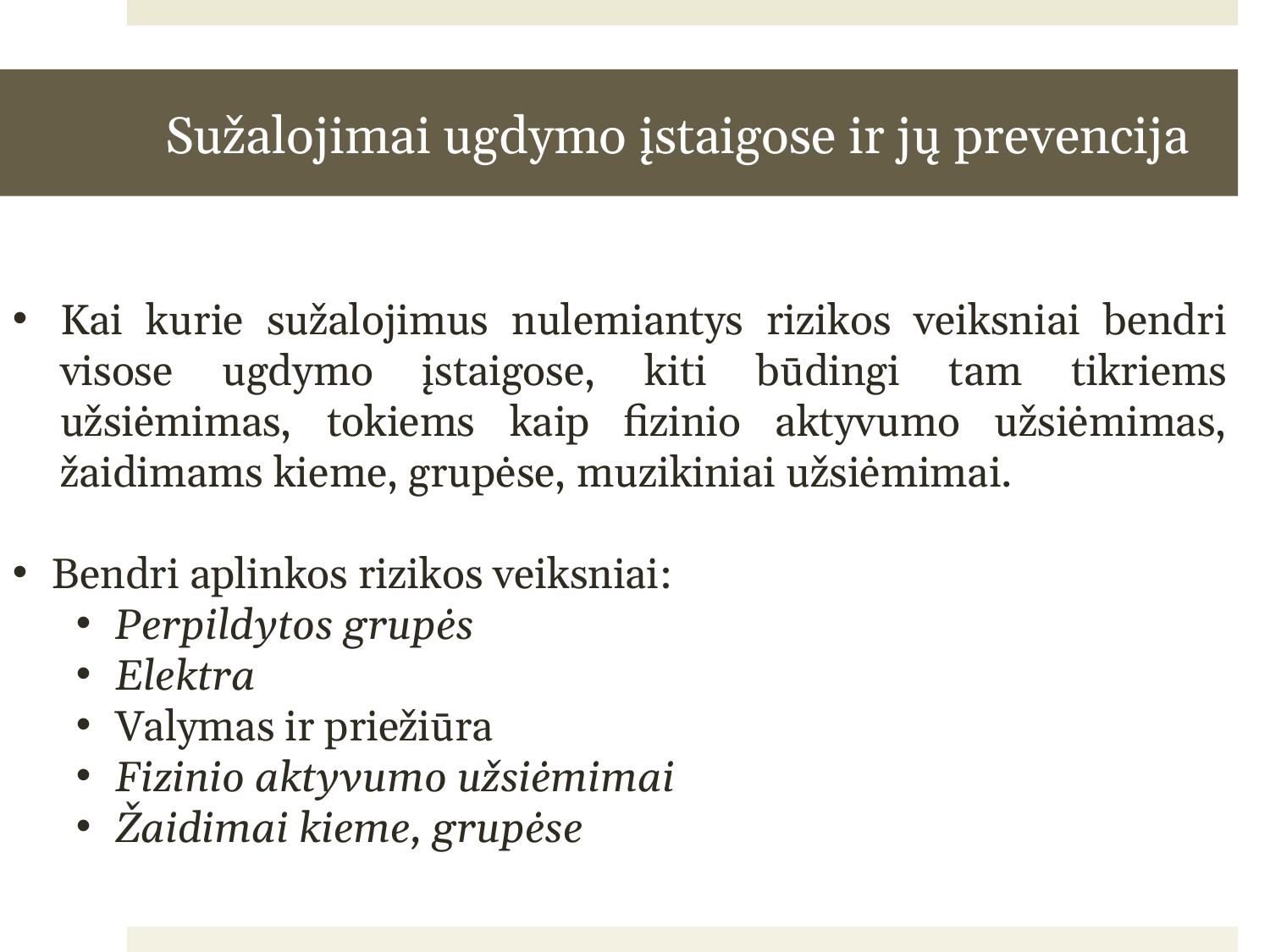

# Sužalojimai ugdymo įstaigose ir jų prevencija

Kai kurie sužalojimus nulemiantys rizikos veiksniai bendri visose ugdymo įstaigose, kiti būdingi tam tikriems užsiėmimas, tokiems kaip fizinio aktyvumo užsiėmimas, žaidimams kieme, grupėse, muzikiniai užsiėmimai.

Bendri aplinkos rizikos veiksniai:
Perpildytos grupės
Elektra
Valymas ir priežiūra
Fizinio aktyvumo užsiėmimai
Žaidimai kieme, grupėse